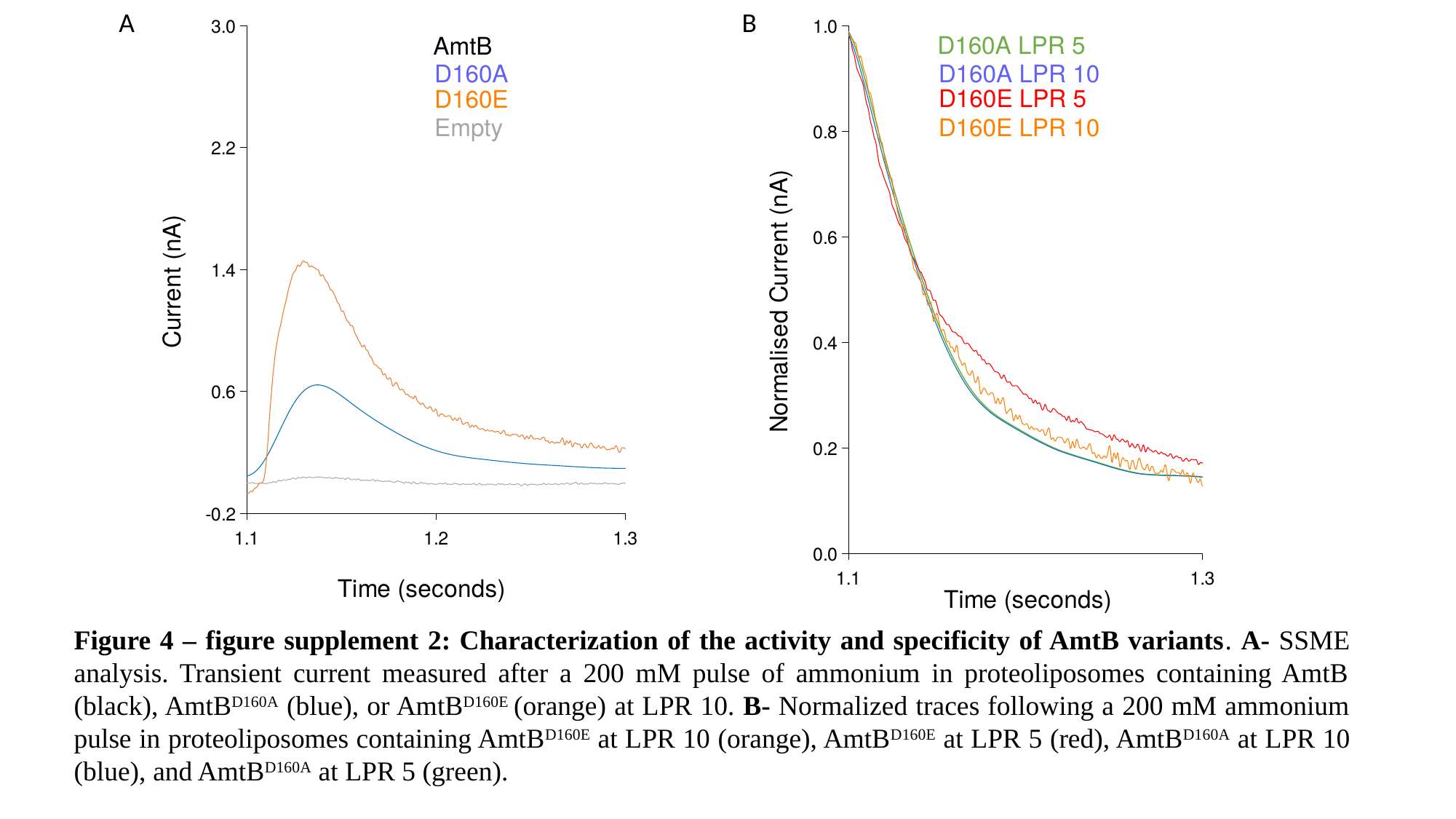

A

### Chart

| Category |  |  |  |  |
|---|---|---|---|---|

### Chart

| Category |  |  |  |  |
|---|---|---|---|---|
D160A LPR 5
AmtB
D160A LPR 10
D160A
D160E LPR 5
D160E
Empty
D160E LPR 10
B
Figure 4 – figure supplement 2: Characterization of the activity and specificity of AmtB variants. A- SSME analysis. Transient current measured after a 200 mM pulse of ammonium in proteoliposomes containing AmtB (black), AmtBD160A (blue), or AmtBD160E (orange) at LPR 10. B- Normalized traces following a 200 mM ammonium pulse in proteoliposomes containing AmtBD160E at LPR 10 (orange), AmtBD160E at LPR 5 (red), AmtBD160A at LPR 10 (blue), and AmtBD160A at LPR 5 (green).